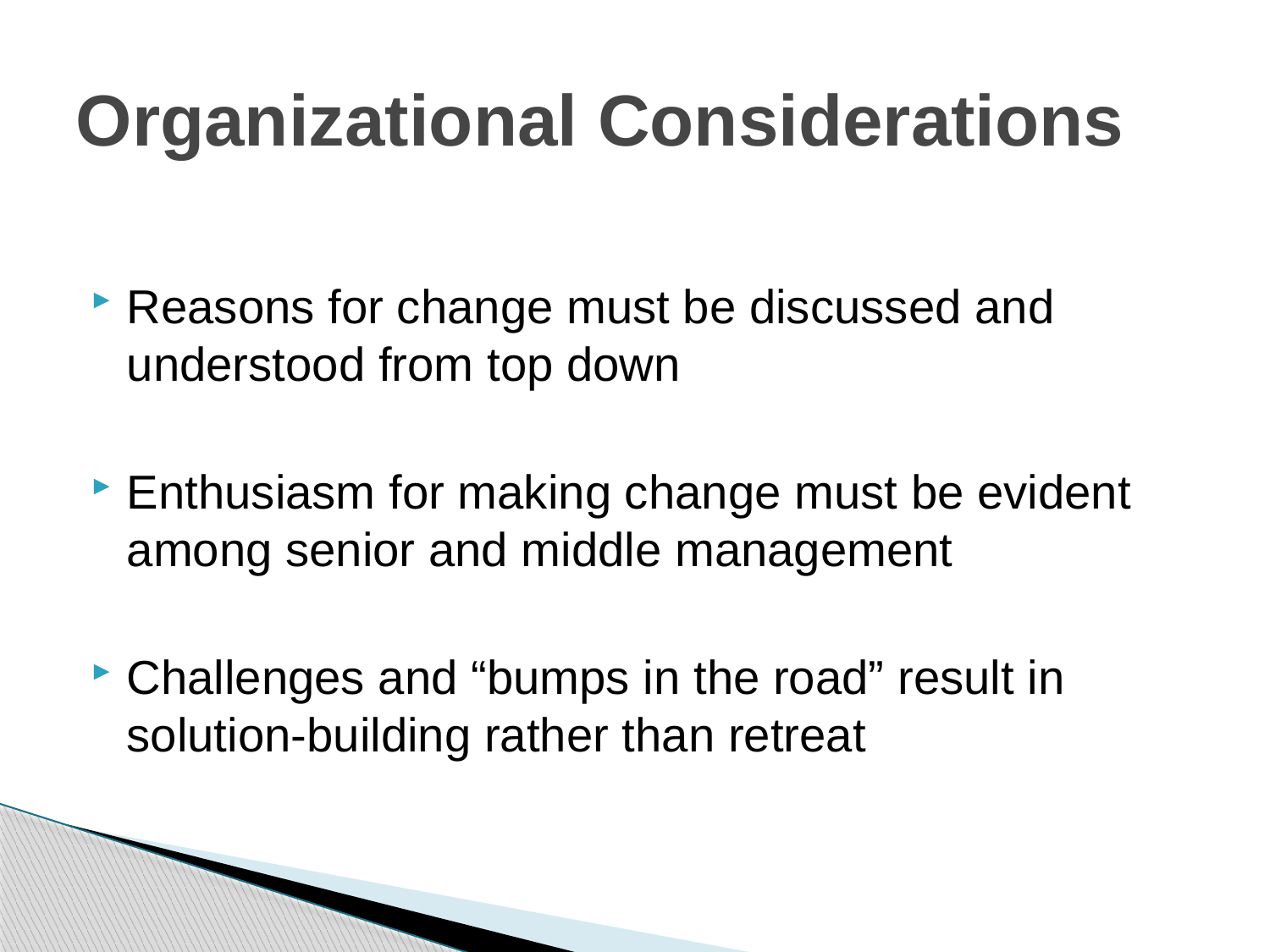

# Organizational Considerations

Reasons for change must be discussed and understood from top down

Enthusiasm for making change must be evident among senior and middle management

Challenges and “bumps in the road” result in solution-building rather than retreat